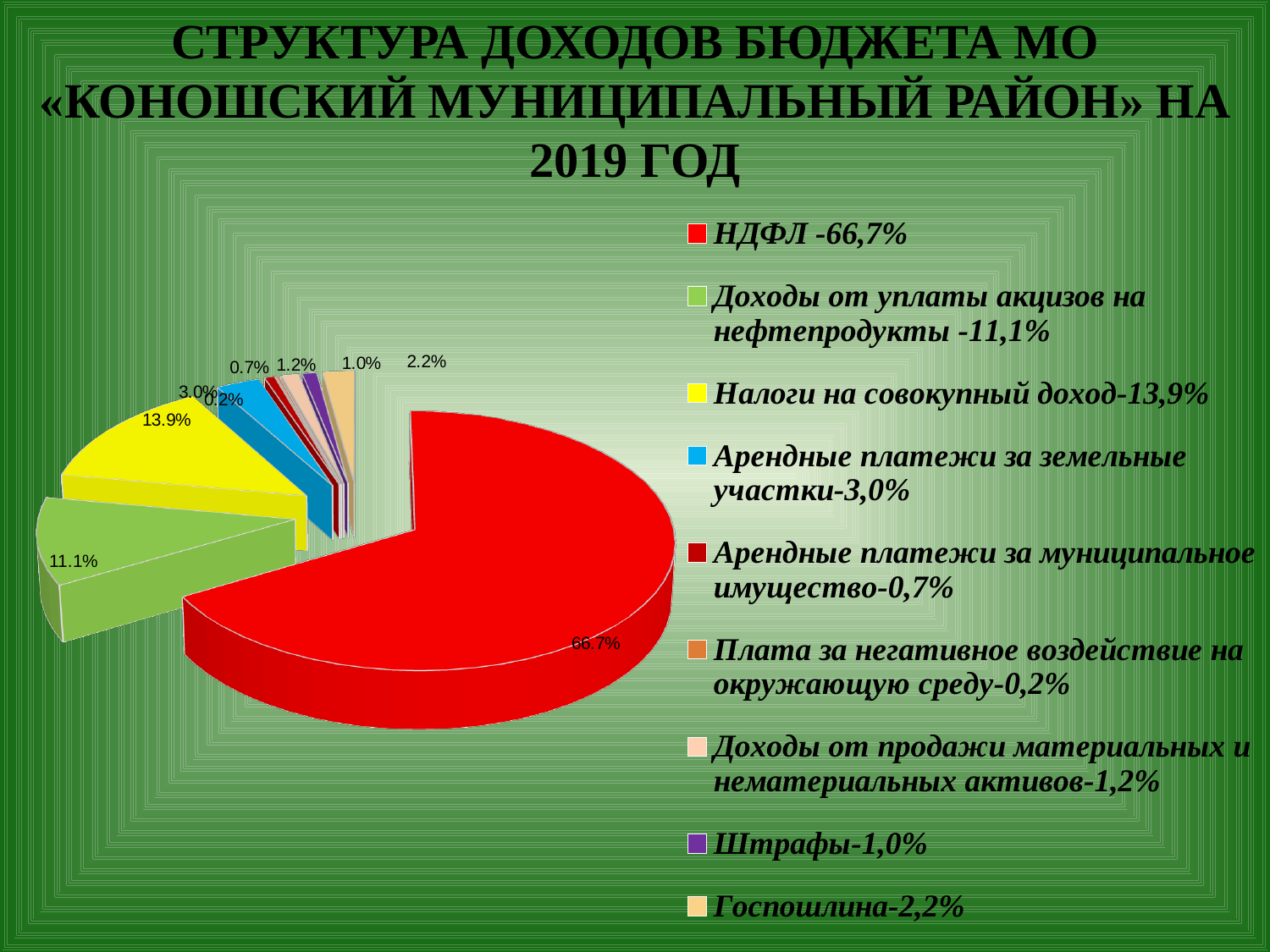

# СТРУКТУРА ДОХОДОВ БЮДЖЕТА МО «КОНОШСКИЙ МУНИЦИПАЛЬНЫЙ РАЙОН» НА 2019 ГОД

[unsupported chart]